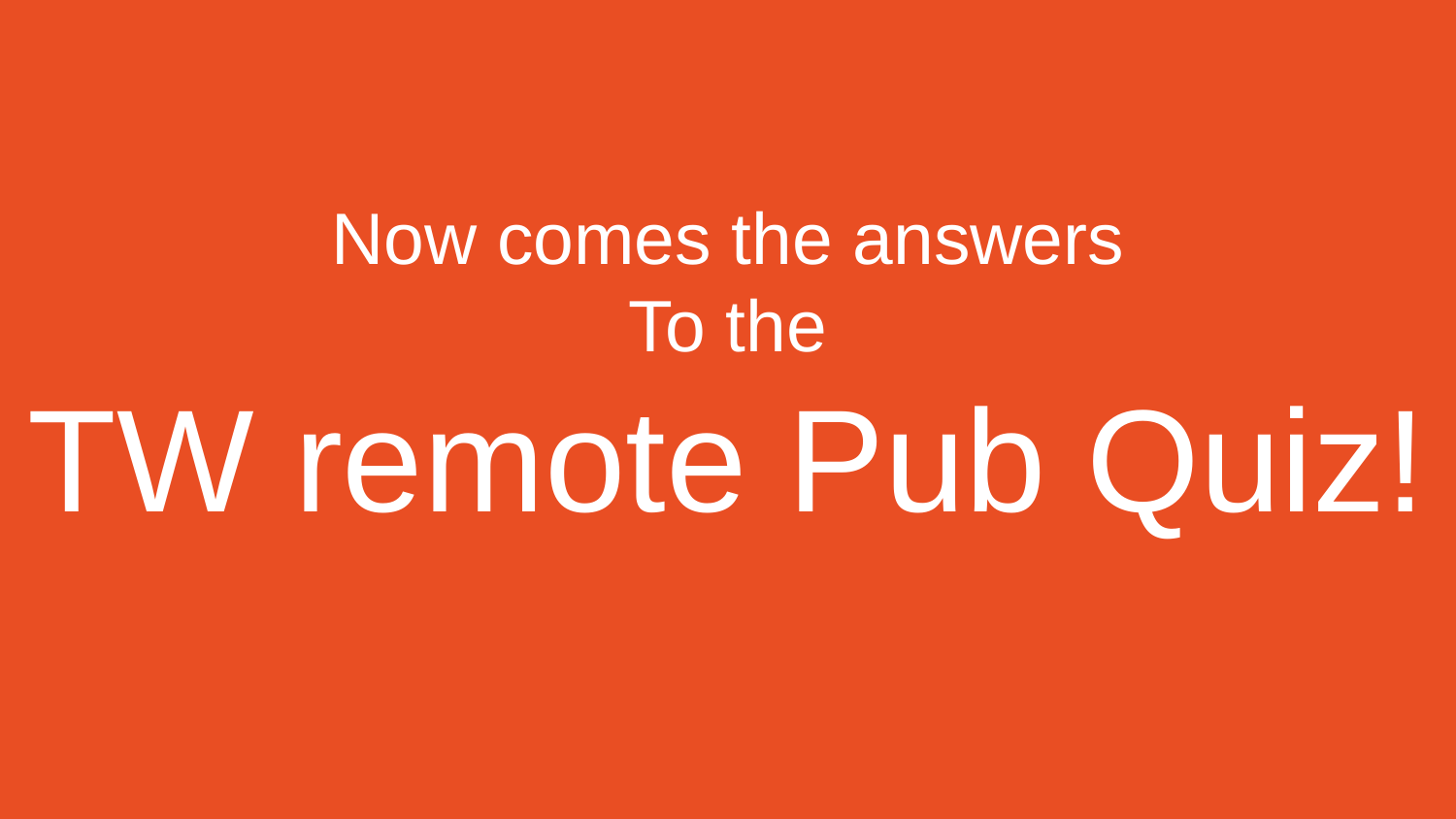

# Now comes the answers
To the
TW remote Pub Quiz!